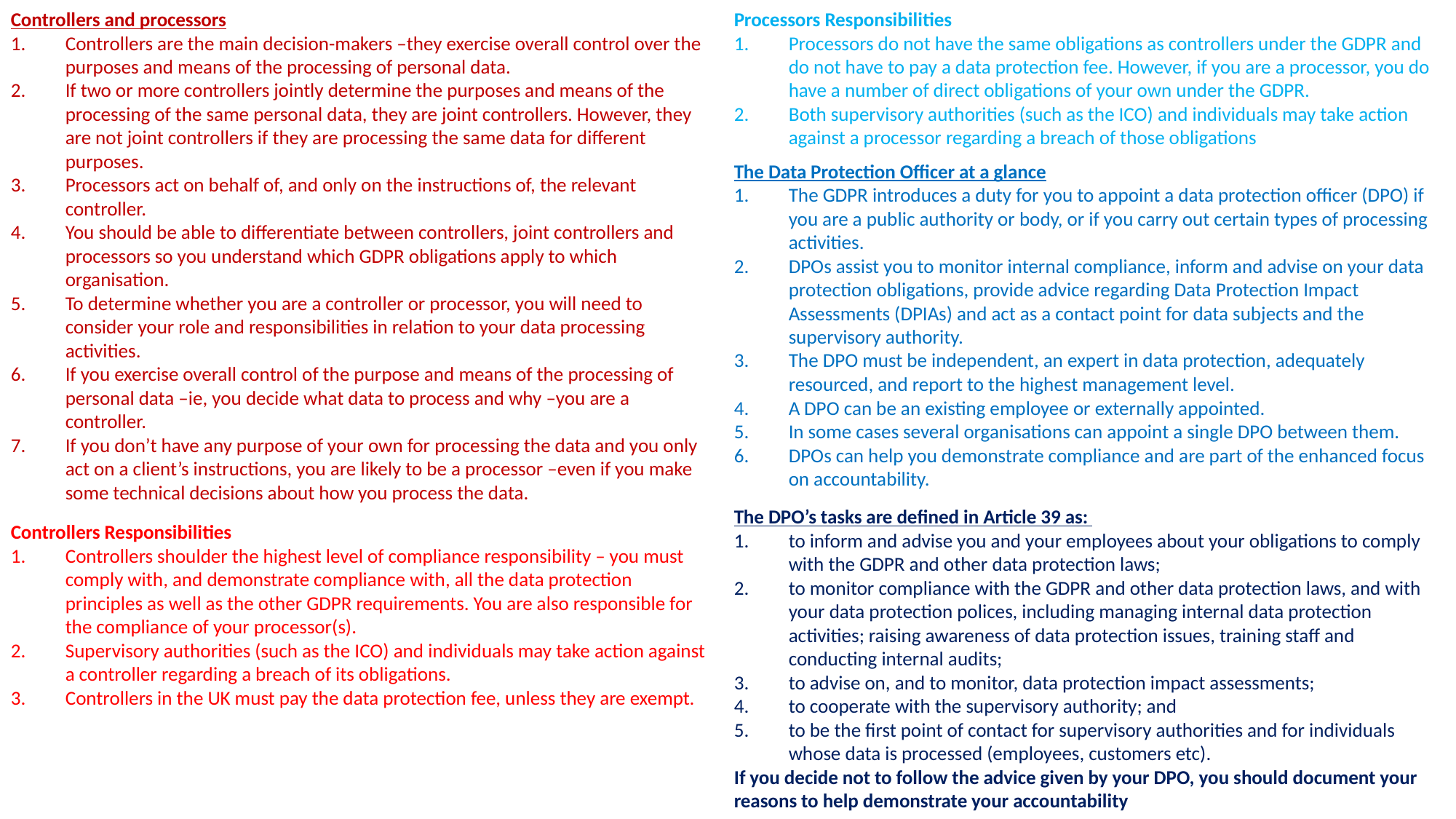

Controllers and processors
Controllers are the main decision-makers –they exercise overall control over the purposes and means of the processing of personal data.
If two or more controllers jointly determine the purposes and means of the processing of the same personal data, they are joint controllers. However, they are not joint controllers if they are processing the same data for different purposes.
Processors act on behalf of, and only on the instructions of, the relevant controller.
You should be able to differentiate between controllers, joint controllers and processors so you understand which GDPR obligations apply to which organisation.
To determine whether you are a controller or processor, you will need to consider your role and responsibilities in relation to your data processing activities.
If you exercise overall control of the purpose and means of the processing of personal data –ie, you decide what data to process and why –you are a controller.
If you don’t have any purpose of your own for processing the data and you only act on a client’s instructions, you are likely to be a processor –even if you make some technical decisions about how you process the data.
Processors Responsibilities
Processors do not have the same obligations as controllers under the GDPR and do not have to pay a data protection fee. However, if you are a processor, you do have a number of direct obligations of your own under the GDPR.
Both supervisory authorities (such as the ICO) and individuals may take action against a processor regarding a breach of those obligations
The Data Protection Officer at a glance
The GDPR introduces a duty for you to appoint a data protection officer (DPO) if you are a public authority or body, or if you carry out certain types of processing activities.
DPOs assist you to monitor internal compliance, inform and advise on your data protection obligations, provide advice regarding Data Protection Impact Assessments (DPIAs) and act as a contact point for data subjects and the supervisory authority.
The DPO must be independent, an expert in data protection, adequately resourced, and report to the highest management level.
A DPO can be an existing employee or externally appointed.
In some cases several organisations can appoint a single DPO between them.
DPOs can help you demonstrate compliance and are part of the enhanced focus on accountability.
The DPO’s tasks are defined in Article 39 as:
to inform and advise you and your employees about your obligations to comply with the GDPR and other data protection laws;
to monitor compliance with the GDPR and other data protection laws, and with your data protection polices, including managing internal data protection activities; raising awareness of data protection issues, training staff and conducting internal audits;
to advise on, and to monitor, data protection impact assessments;
to cooperate with the supervisory authority; and
to be the first point of contact for supervisory authorities and for individuals whose data is processed (employees, customers etc).
If you decide not to follow the advice given by your DPO, you should document your reasons to help demonstrate your accountability
Controllers Responsibilities
Controllers shoulder the highest level of compliance responsibility – you must comply with, and demonstrate compliance with, all the data protection principles as well as the other GDPR requirements. You are also responsible for the compliance of your processor(s).
Supervisory authorities (such as the ICO) and individuals may take action against a controller regarding a breach of its obligations.
Controllers in the UK must pay the data protection fee, unless they are exempt.